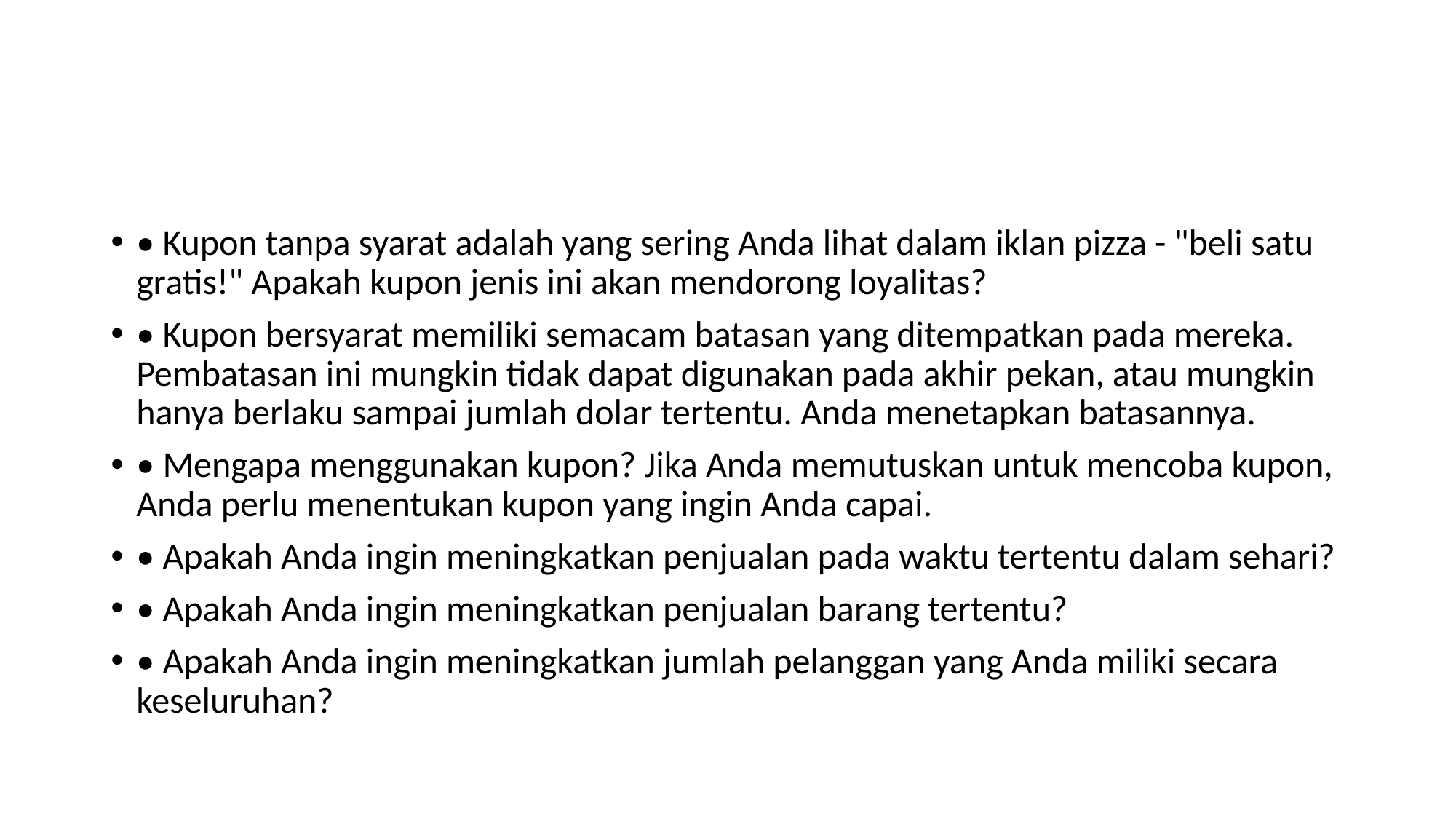

#
• Kupon tanpa syarat adalah yang sering Anda lihat dalam iklan pizza - "beli satu gratis!" Apakah kupon jenis ini akan mendorong loyalitas?
• Kupon bersyarat memiliki semacam batasan yang ditempatkan pada mereka. Pembatasan ini mungkin tidak dapat digunakan pada akhir pekan, atau mungkin hanya berlaku sampai jumlah dolar tertentu. Anda menetapkan batasannya.
• Mengapa menggunakan kupon? Jika Anda memutuskan untuk mencoba kupon, Anda perlu menentukan kupon yang ingin Anda capai.
• Apakah Anda ingin meningkatkan penjualan pada waktu tertentu dalam sehari?
• Apakah Anda ingin meningkatkan penjualan barang tertentu?
• Apakah Anda ingin meningkatkan jumlah pelanggan yang Anda miliki secara keseluruhan?